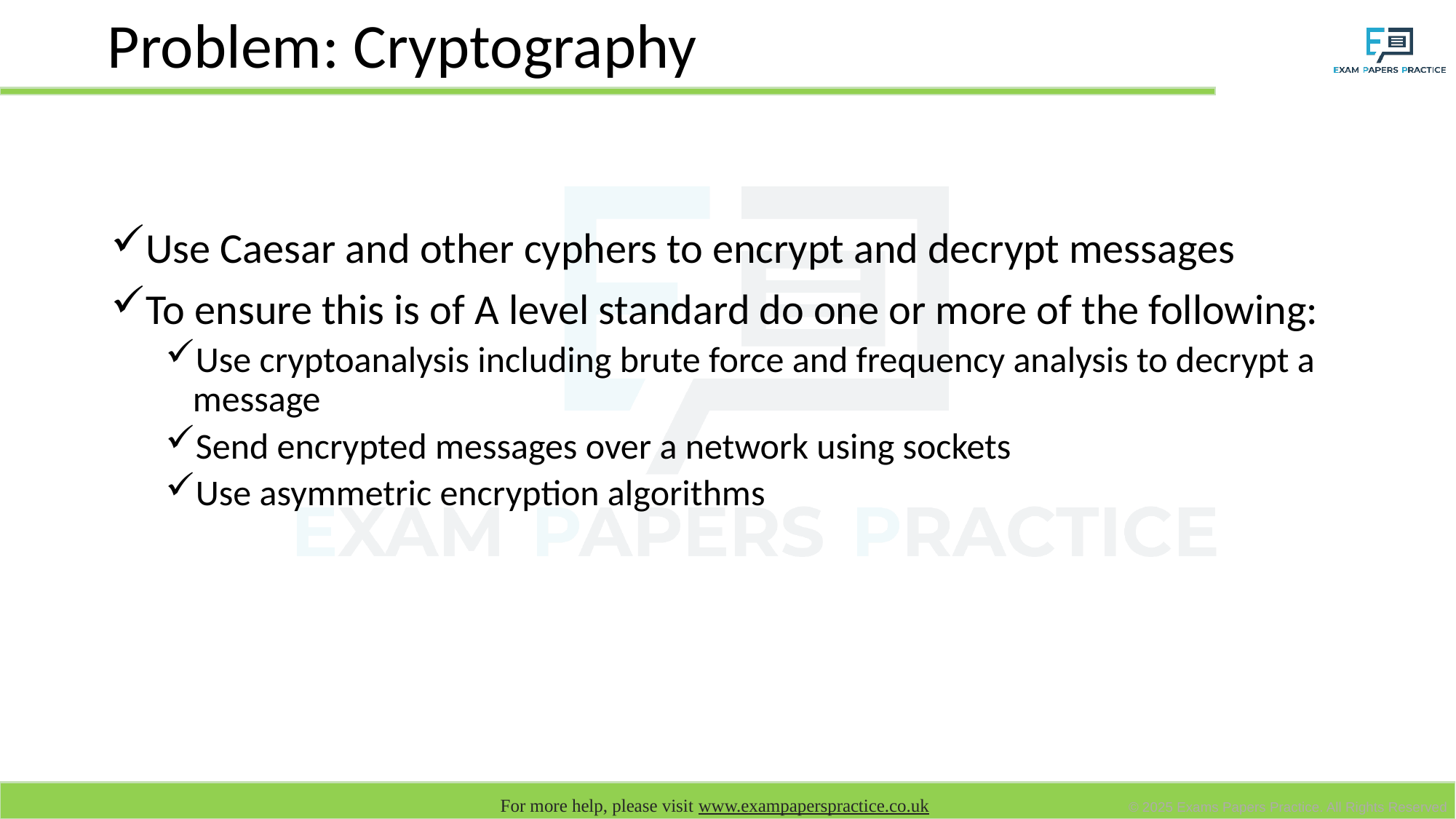

# Problem: Cryptography
Use Caesar and other cyphers to encrypt and decrypt messages
To ensure this is of A level standard do one or more of the following:
Use cryptoanalysis including brute force and frequency analysis to decrypt a message
Send encrypted messages over a network using sockets
Use asymmetric encryption algorithms